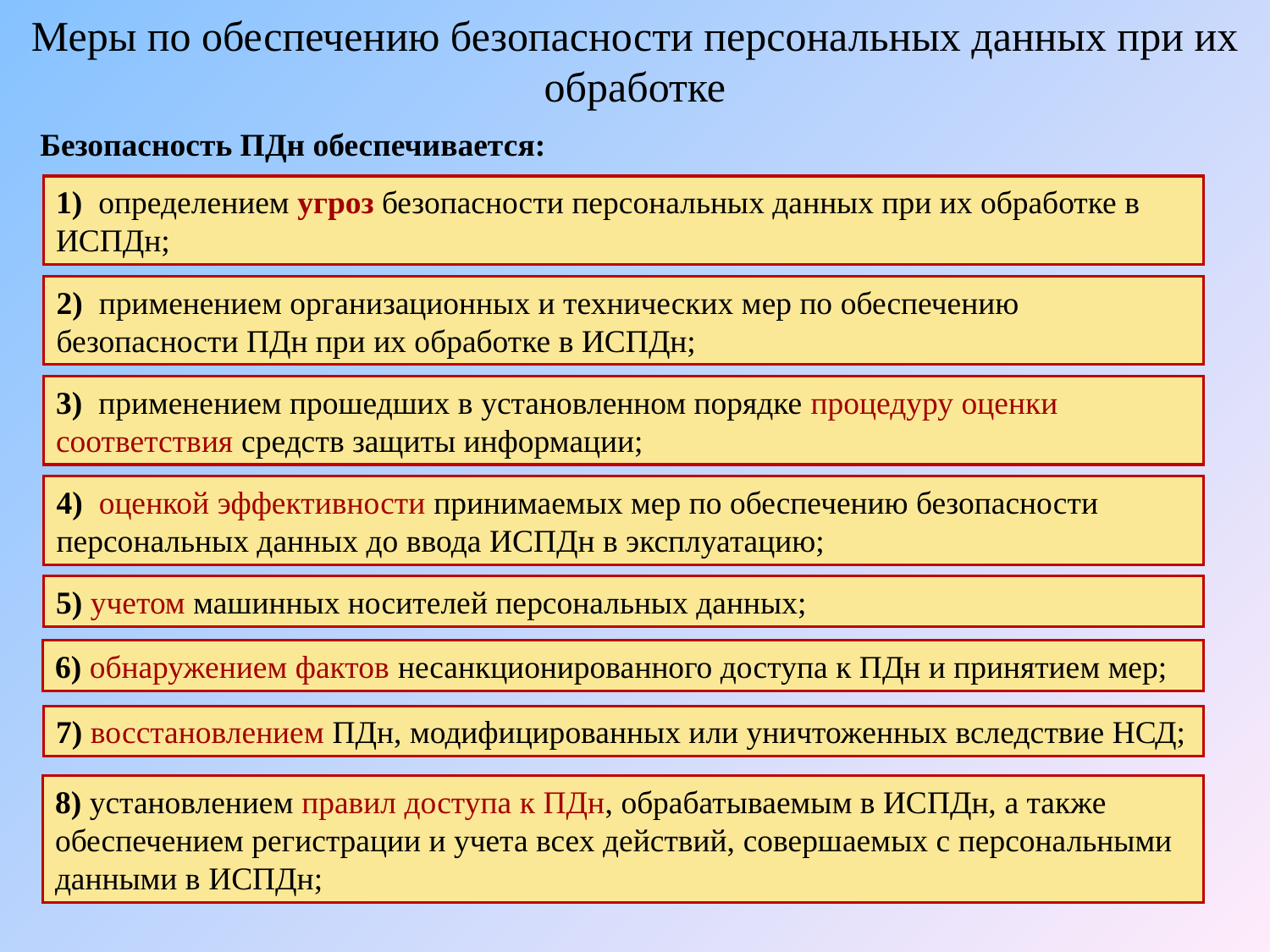

Меры по обеспечению безопасности персональных данных при их обработке
Безопасность ПДн обеспечивается:
1)  определением угроз безопасности персональных данных при их обработке в ИСПДн;
2)  применением организационных и технических мер по обеспечению безопасности ПДн при их обработке в ИСПДн;
3)  применением прошедших в установленном порядке процедуру оценки соответствия средств защиты информации;
4)  оценкой эффективности принимаемых мер по обеспечению безопасности персональных данных до ввода ИСПДн в эксплуатацию;
5) учетом машинных носителей персональных данных;
6) обнаружением фактов несанкционированного доступа к ПДн и принятием мер;
7) восстановлением ПДн, модифицированных или уничтоженных вследствие НСД;
8) установлением правил доступа к ПДн, обрабатываемым в ИСПДн, а также обеспечением регистрации и учета всех действий, совершаемых с персональными данными в ИСПДн;